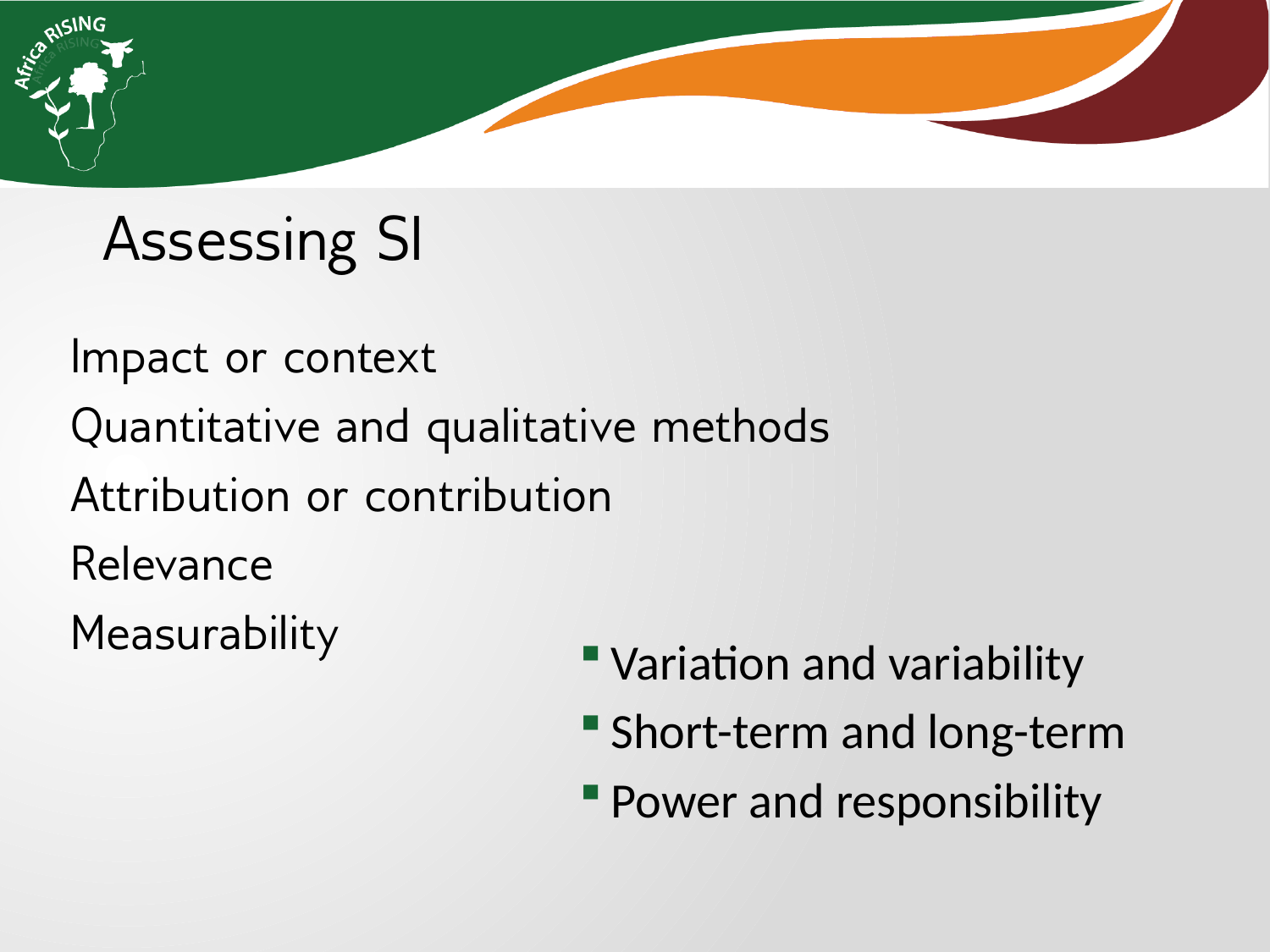

Assessing SI
Impact or context
Quantitative and qualitative methods
Attribution or contribution
Relevance
Measurability
Variation and variability
Short-term and long-term
Power and responsibility